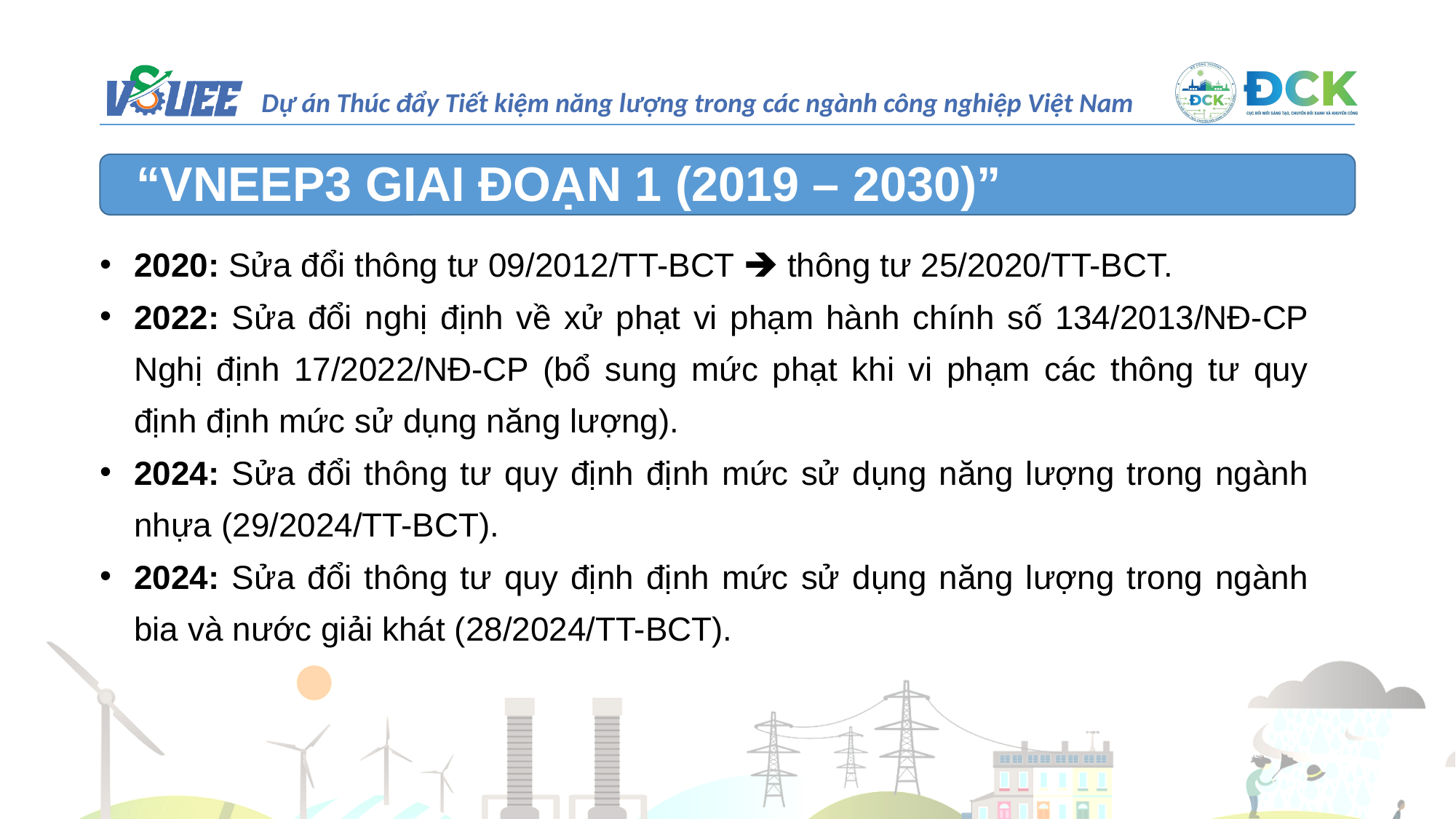

“VNEEP3 GIAI ĐOẠN 1 (2019 – 2030)”
2020: Sửa đổi thông tư 09/2012/TT-BCT 🡺 thông tư 25/2020/TT-BCT.
2022: Sửa đổi nghị định về xử phạt vi phạm hành chính số 134/2013/NĐ-CP Nghị định 17/2022/NĐ-CP (bổ sung mức phạt khi vi phạm các thông tư quy định định mức sử dụng năng lượng).
2024: Sửa đổi thông tư quy định định mức sử dụng năng lượng trong ngành nhựa (29/2024/TT-BCT).
2024: Sửa đổi thông tư quy định định mức sử dụng năng lượng trong ngành bia và nước giải khát (28/2024/TT-BCT).